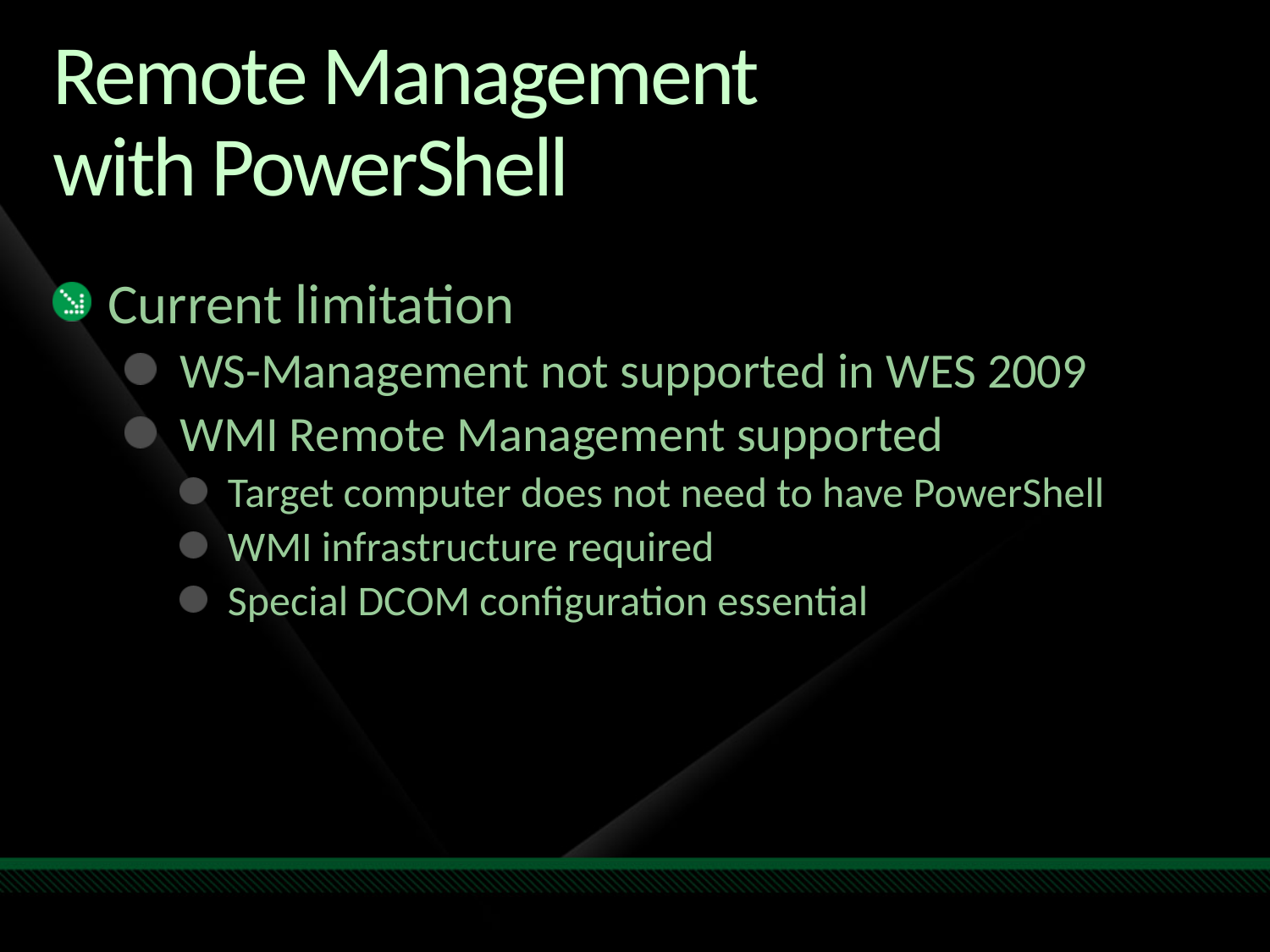

# Remote Management with PowerShell

Current limitation
WS-Management not supported in WES 2009
WMI Remote Management supported
Target computer does not need to have PowerShell
WMI infrastructure required
Special DCOM configuration essential